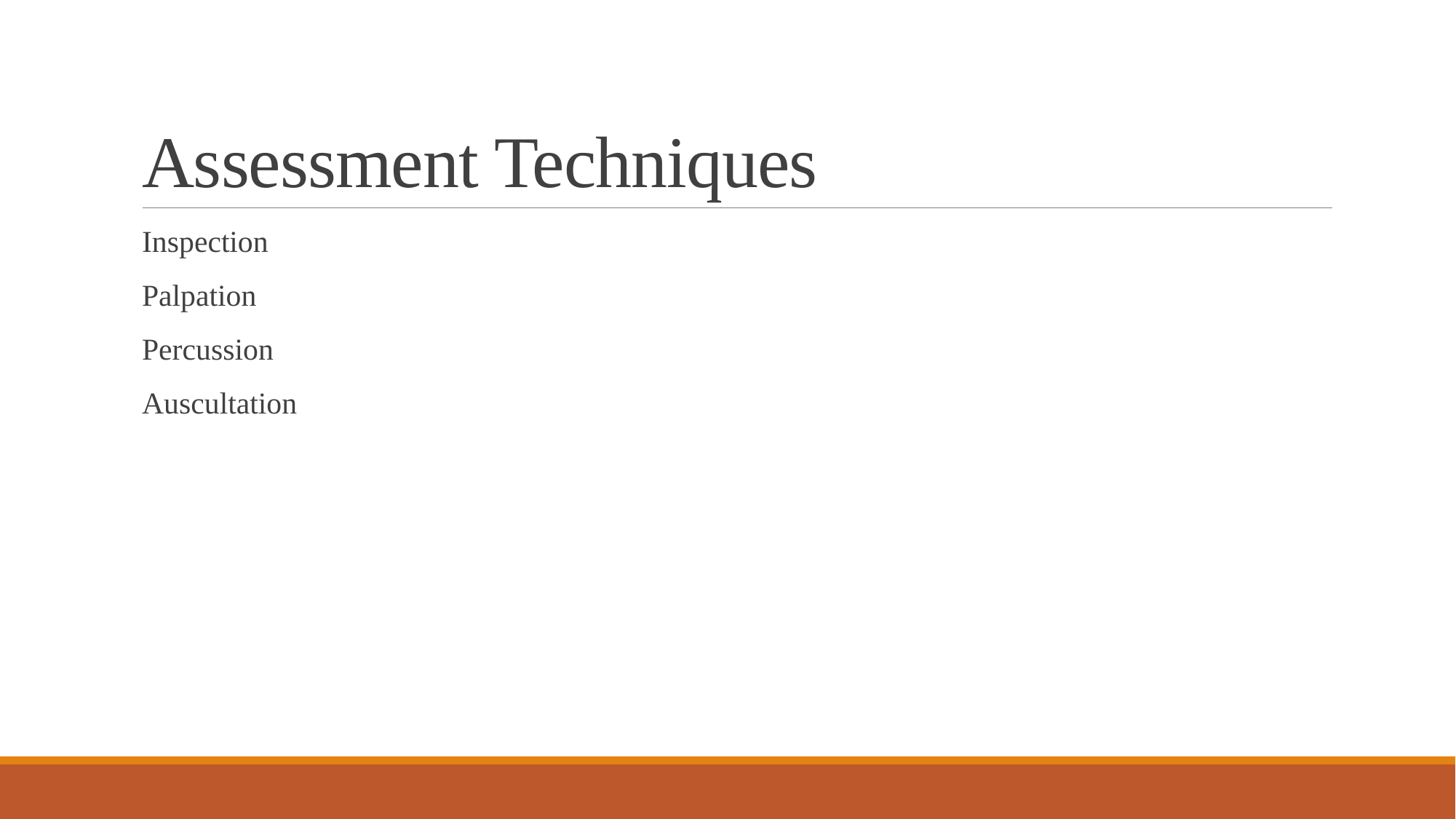

# Assessment Techniques
Inspection
Palpation
Percussion
Auscultation